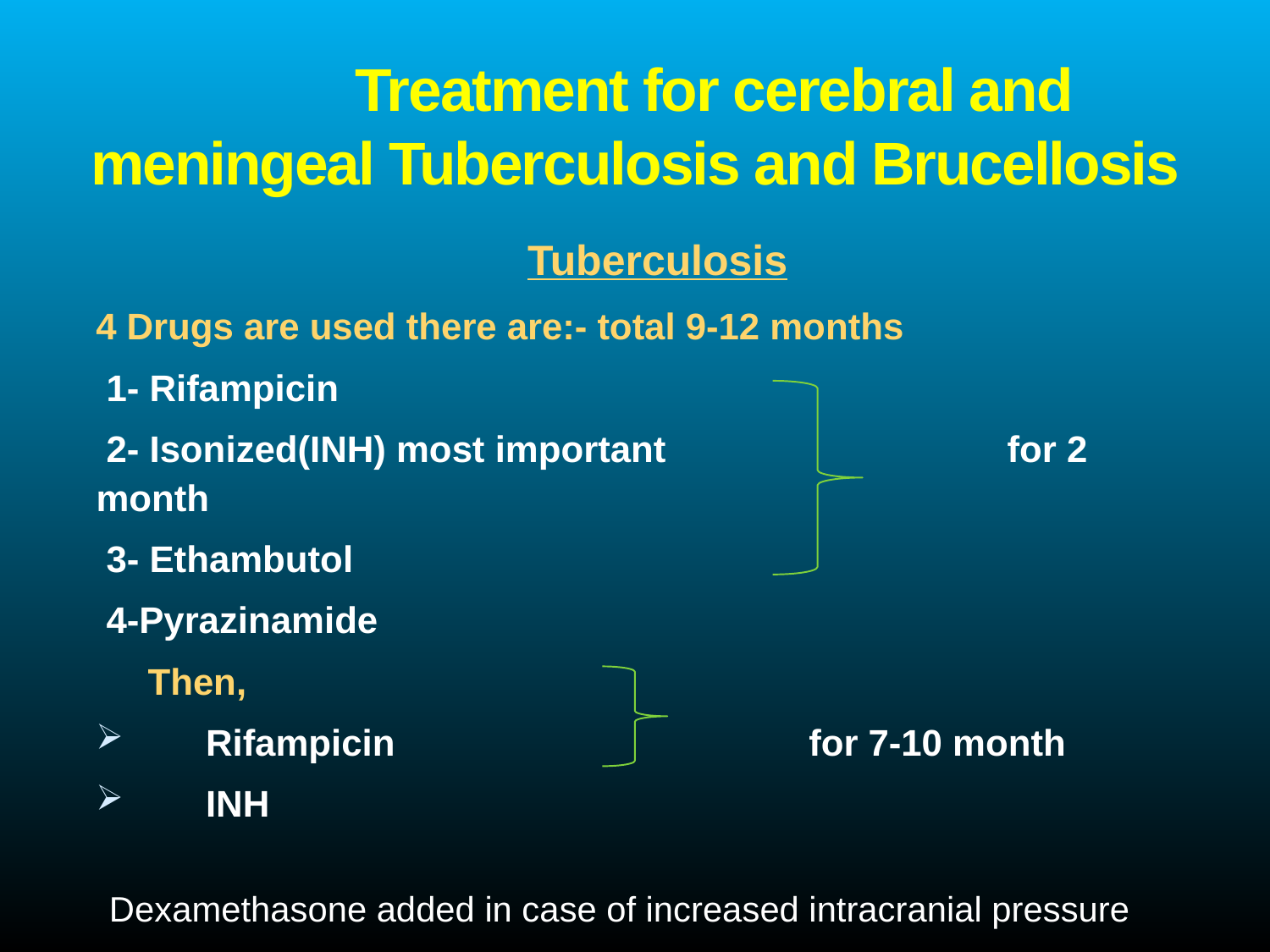

# Treatment for cerebral and meningeal Tuberculosis and Brucellosis
 Tuberculosis
4 Drugs are used there are:- total 9-12 months
 1- Rifampicin
 2- Isonized(INH) most important                                 for 2 month
 3- Ethambutol
 4-Pyrazinamide
     Then,
      Rifampicin                                        for 7-10 month
      INH

Dexamethasone added in case of increased intracranial pressure